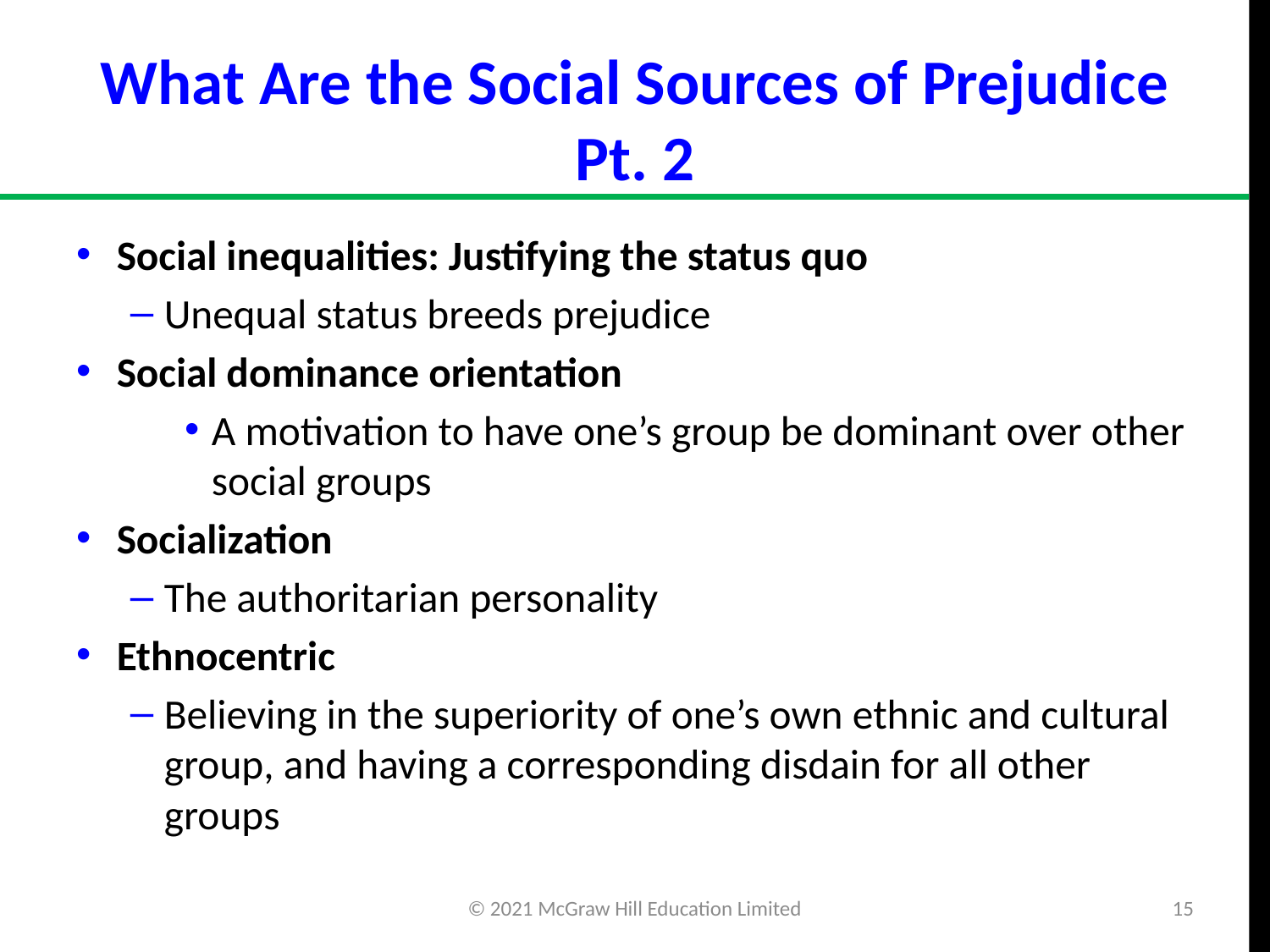

# What Are the Social Sources of Prejudice Pt. 2
Social inequalities: Justifying the status quo
Unequal status breeds prejudice
Social dominance orientation
A motivation to have one’s group be dominant over other social groups
Socialization
The authoritarian personality
Ethnocentric
Believing in the superiority of one’s own ethnic and cultural group, and having a corresponding disdain for all other groups
© 2021 McGraw Hill Education Limited
15